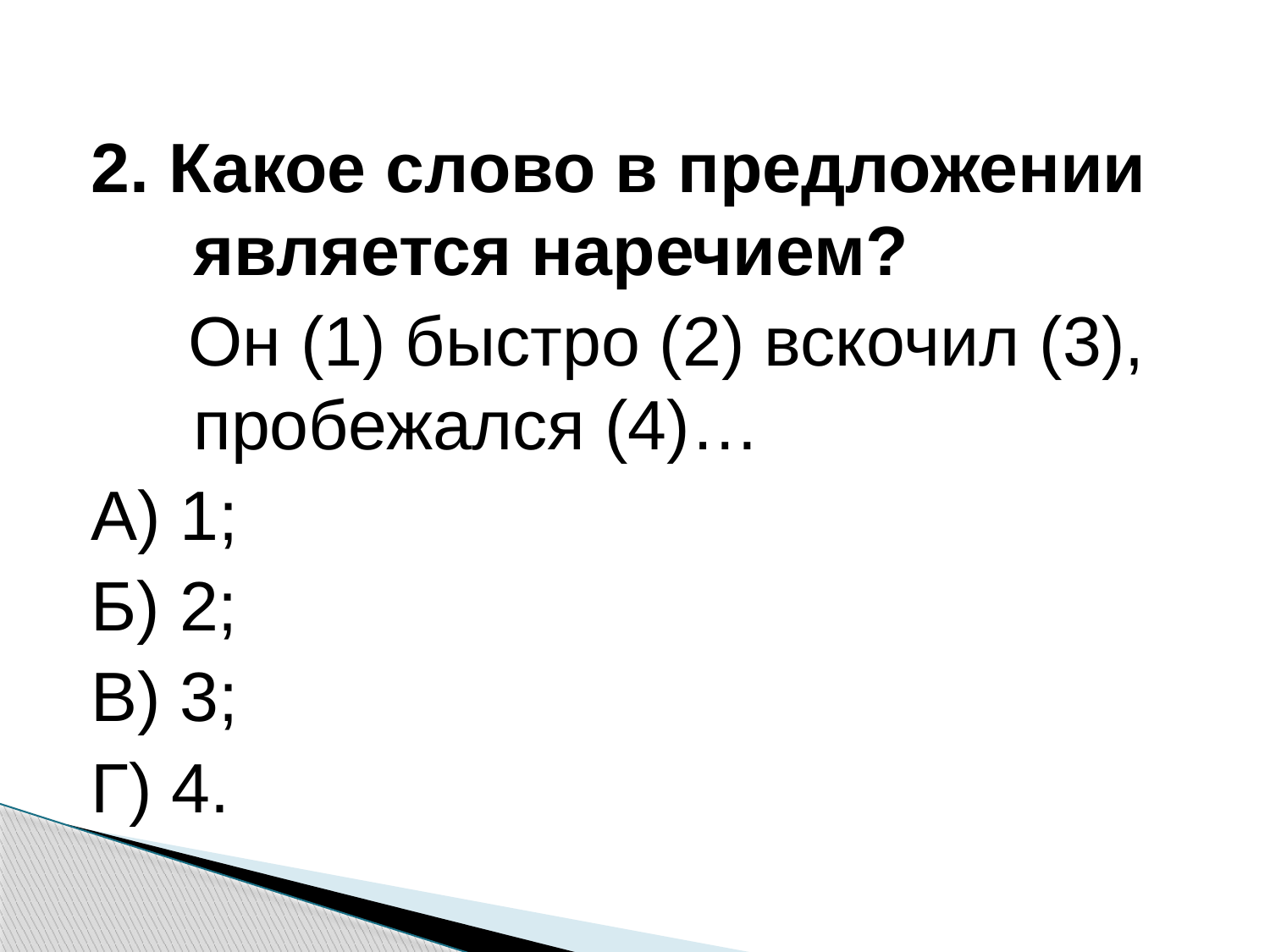

2. Какое слово в предложении является наречием?
     Он (1) быстро (2) вскочил (3), пробежался (4)…
А) 1;
Б) 2;
В) 3;
Г) 4.